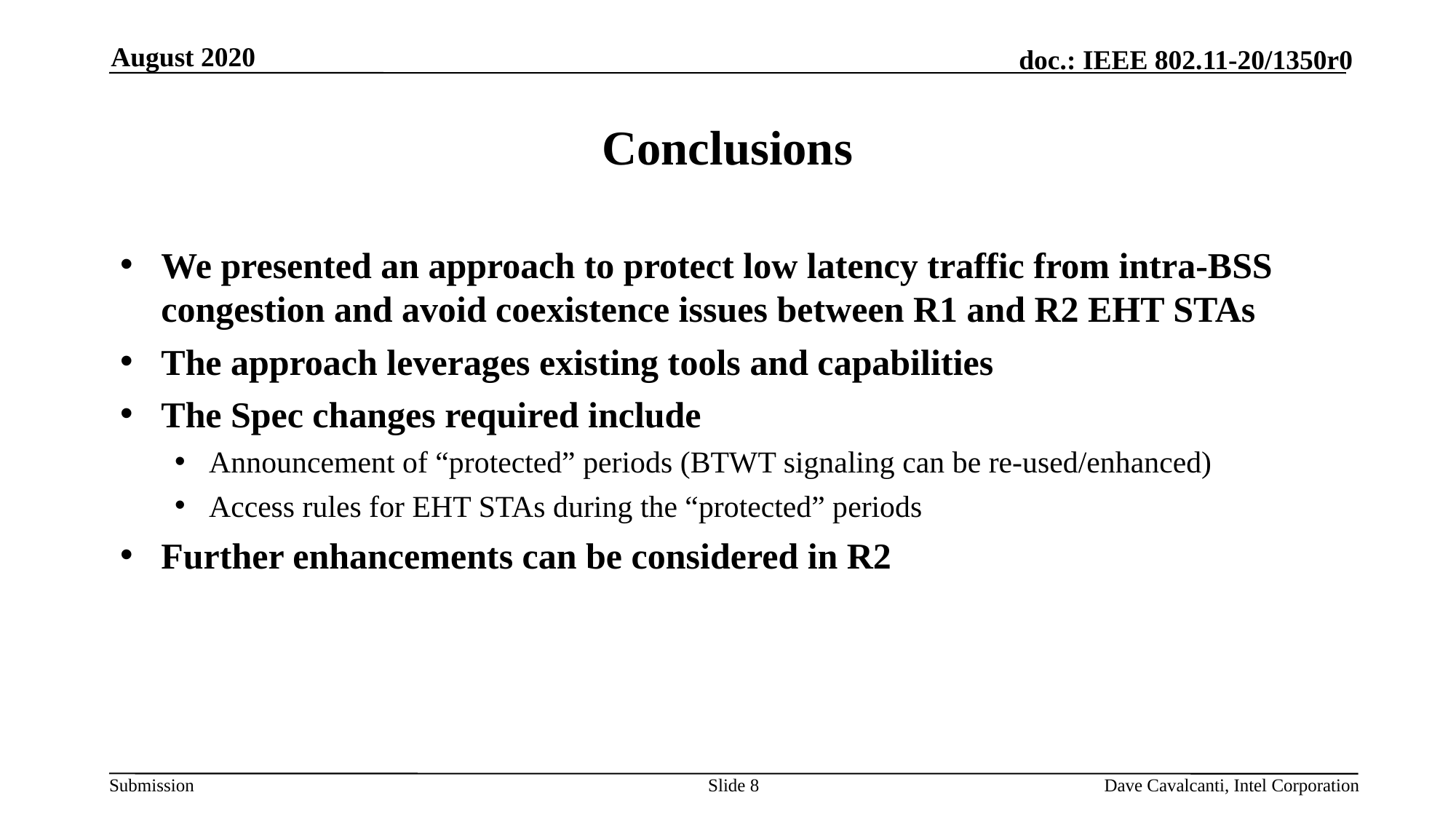

August 2020
# Conclusions
We presented an approach to protect low latency traffic from intra-BSS congestion and avoid coexistence issues between R1 and R2 EHT STAs
The approach leverages existing tools and capabilities
The Spec changes required include
Announcement of “protected” periods (BTWT signaling can be re-used/enhanced)
Access rules for EHT STAs during the “protected” periods
Further enhancements can be considered in R2
Slide 8
Dave Cavalcanti, Intel Corporation